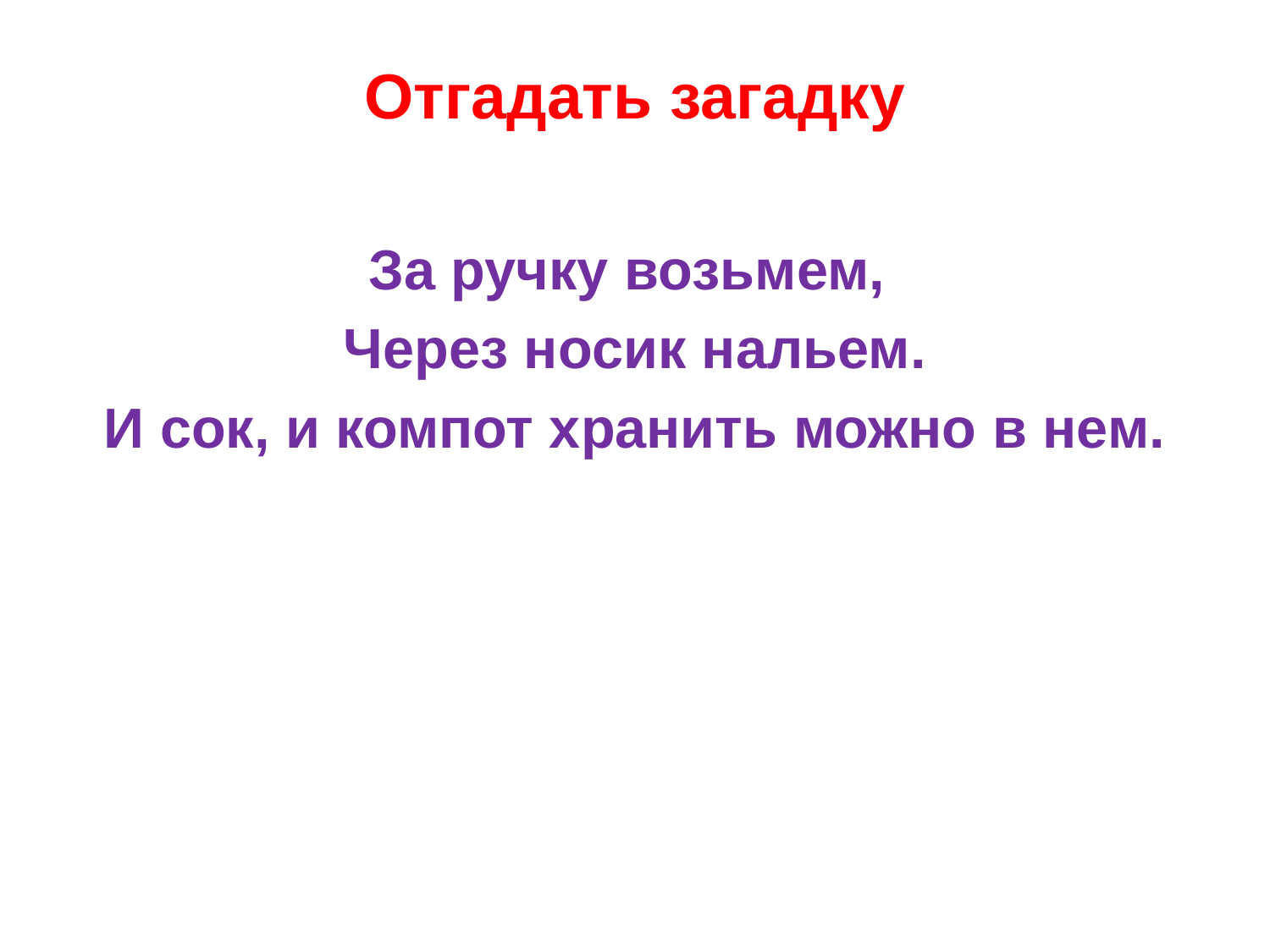

# Отгадать загадку

За ручку возьмем,
Через носик нальем.
И сок, и компот хранить можно в нем.